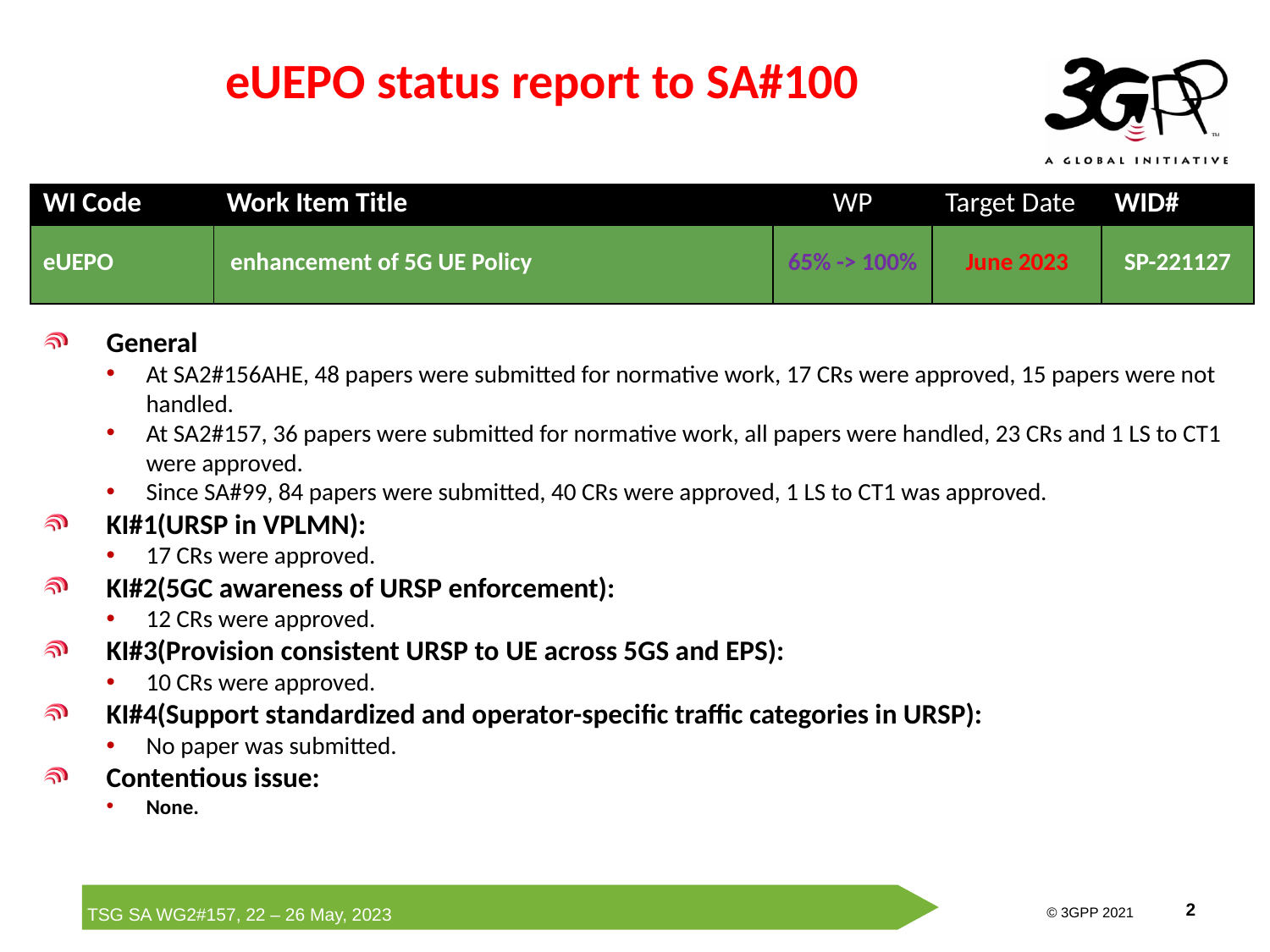

# eUEPO status report to SA#100
| WI Code | Work Item Title | WP | Target Date | WID# |
| --- | --- | --- | --- | --- |
| eUEPO | enhancement of 5G UE Policy | 65% -> 100% | June 2023 | SP-221127 |
General
At SA2#156AHE, 48 papers were submitted for normative work, 17 CRs were approved, 15 papers were not handled.
At SA2#157, 36 papers were submitted for normative work, all papers were handled, 23 CRs and 1 LS to CT1 were approved.
Since SA#99, 84 papers were submitted, 40 CRs were approved, 1 LS to CT1 was approved.
KI#1(URSP in VPLMN):
17 CRs were approved.
KI#2(5GC awareness of URSP enforcement):
12 CRs were approved.
KI#3(Provision consistent URSP to UE across 5GS and EPS):
10 CRs were approved.
KI#4(Support standardized and operator-specific traffic categories in URSP):
No paper was submitted.
Contentious issue:
None.